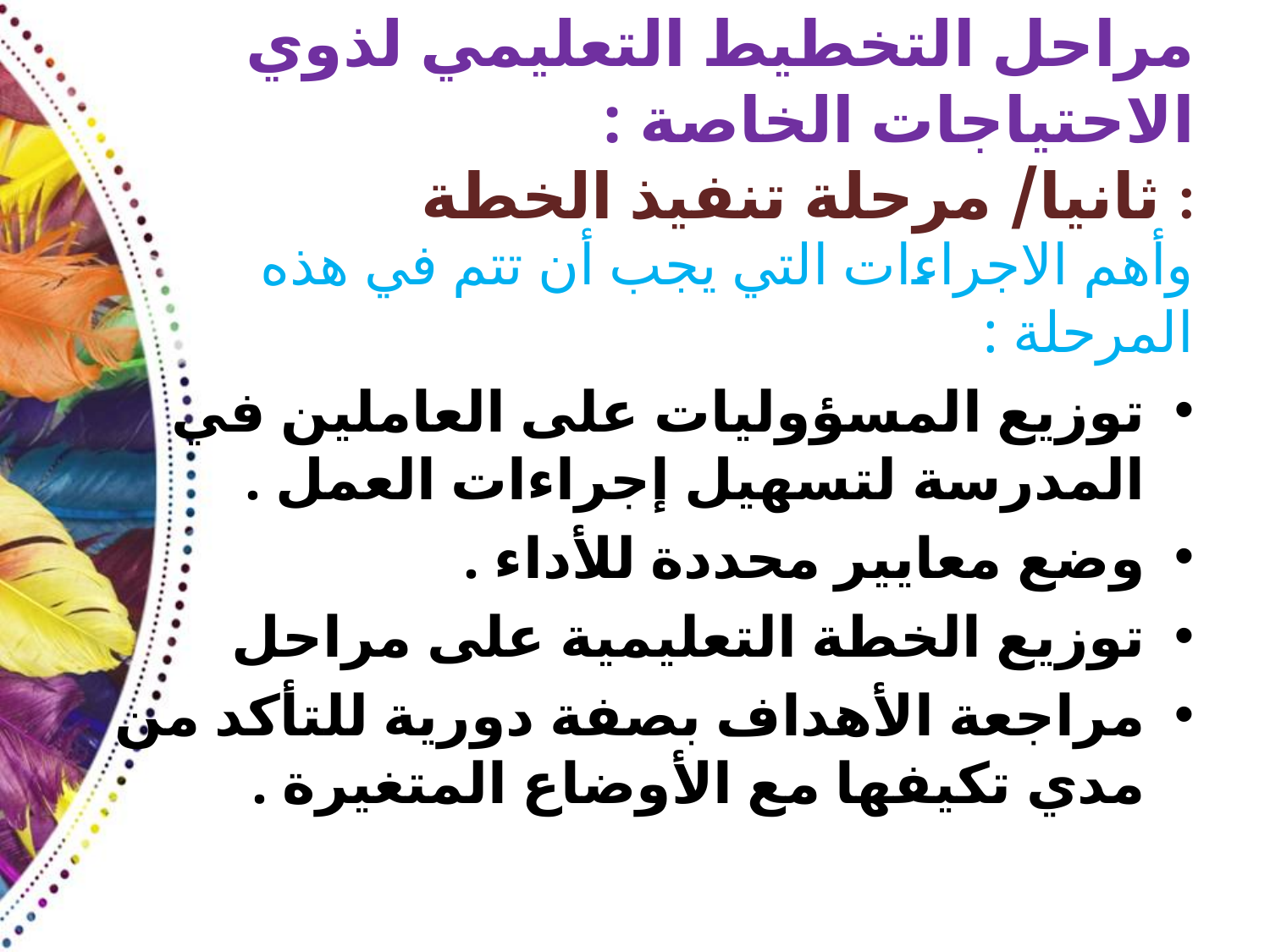

# مراحل التخطيط التعليمي لذوي الاحتياجات الخاصة : ثانيا/ مرحلة تنفيذ الخطة :
وأهم الاجراءات التي يجب أن تتم في هذه المرحلة :
توزيع المسؤوليات على العاملين في المدرسة لتسهيل إجراءات العمل .
وضع معايير محددة للأداء .
توزيع الخطة التعليمية على مراحل
مراجعة الأهداف بصفة دورية للتأكد من مدي تكيفها مع الأوضاع المتغيرة .